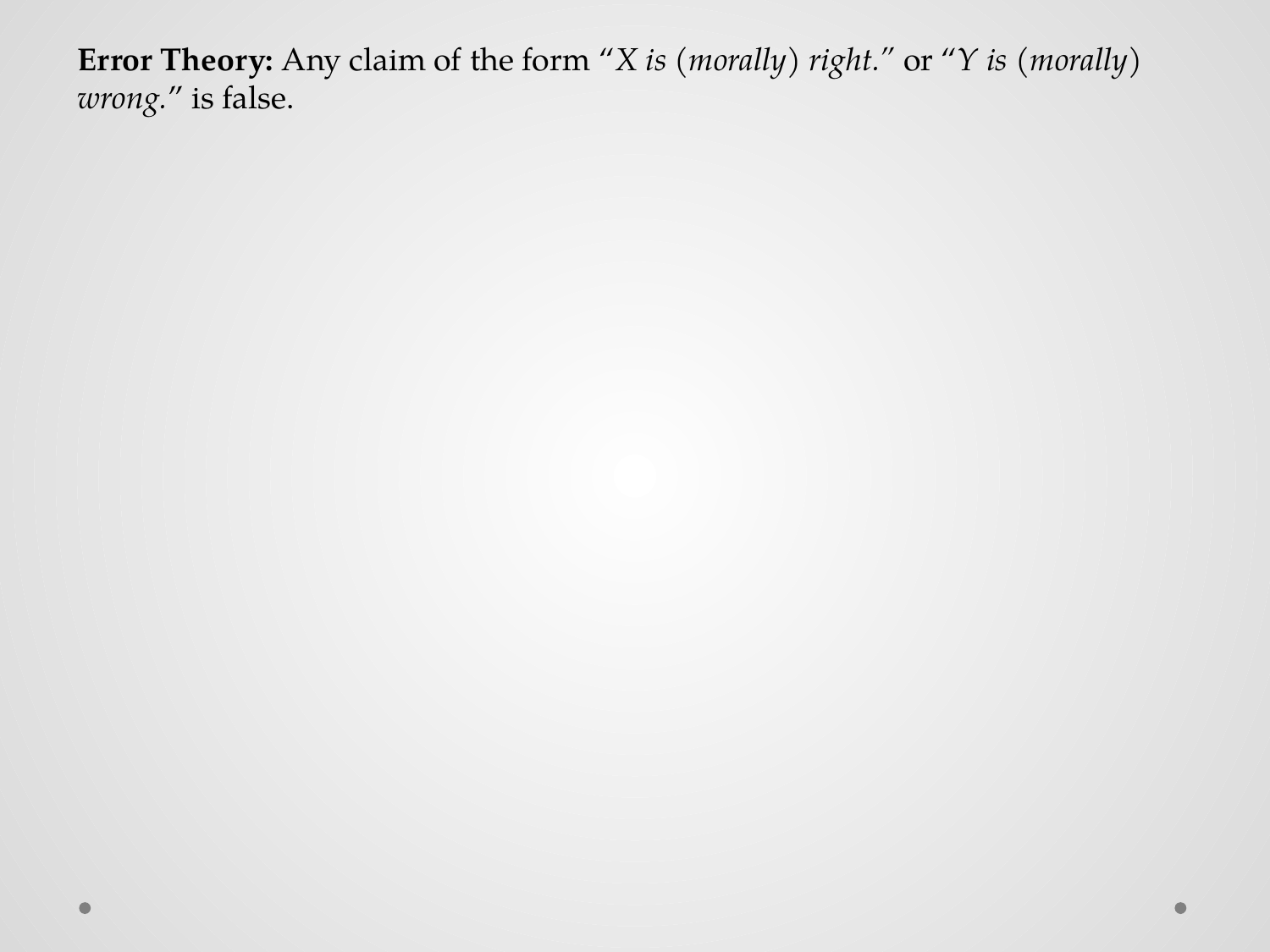

Error Theory: Any claim of the form “X is (morally) right.” or “Y is (morally) wrong.” is false.